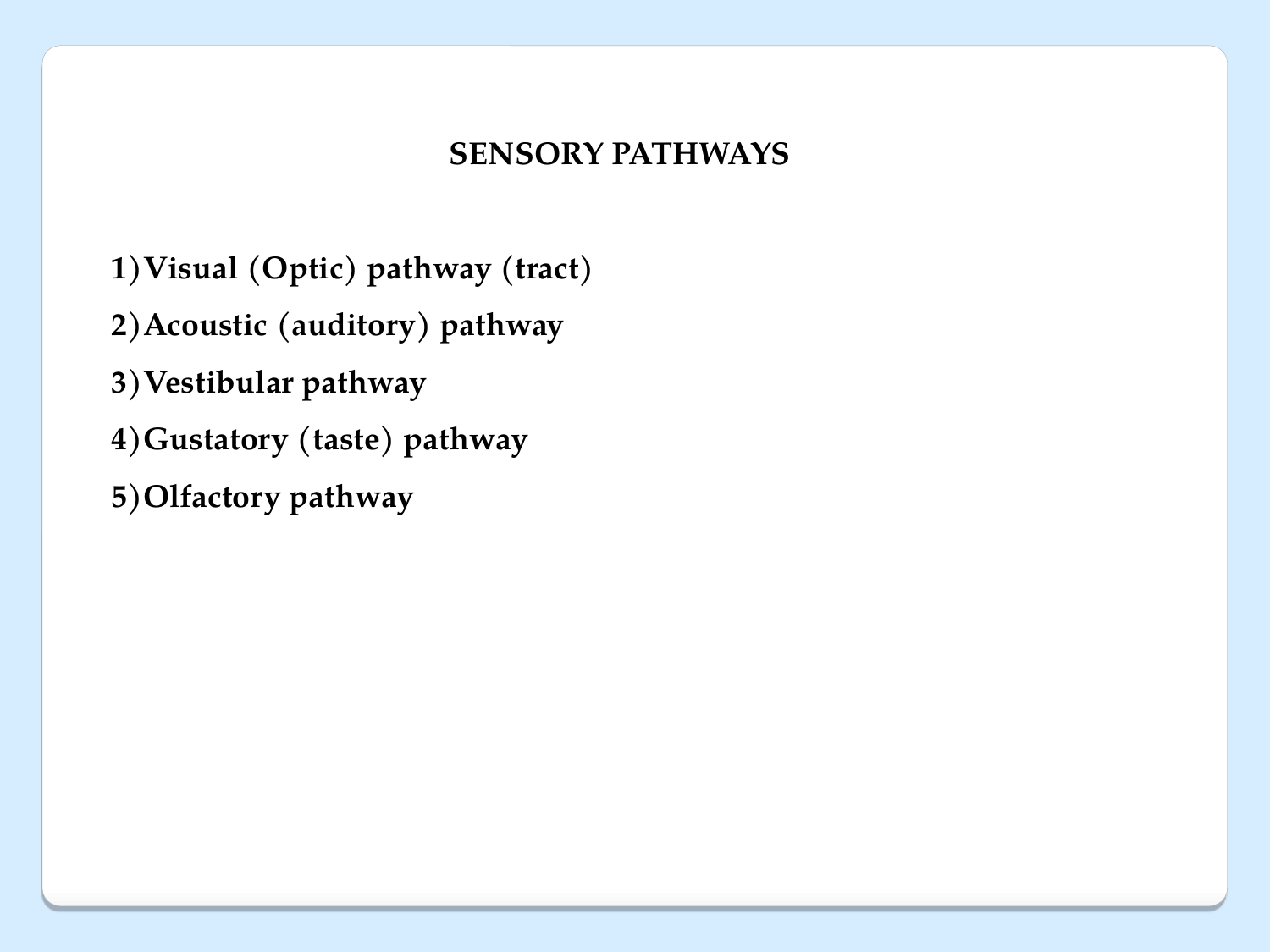

SENSORY PATHWAYS

Visual (Optic) pathway (tract)
Acoustic (auditory) pathway
Vestibular pathway
Gustatory (taste) pathway
Olfactory pathway